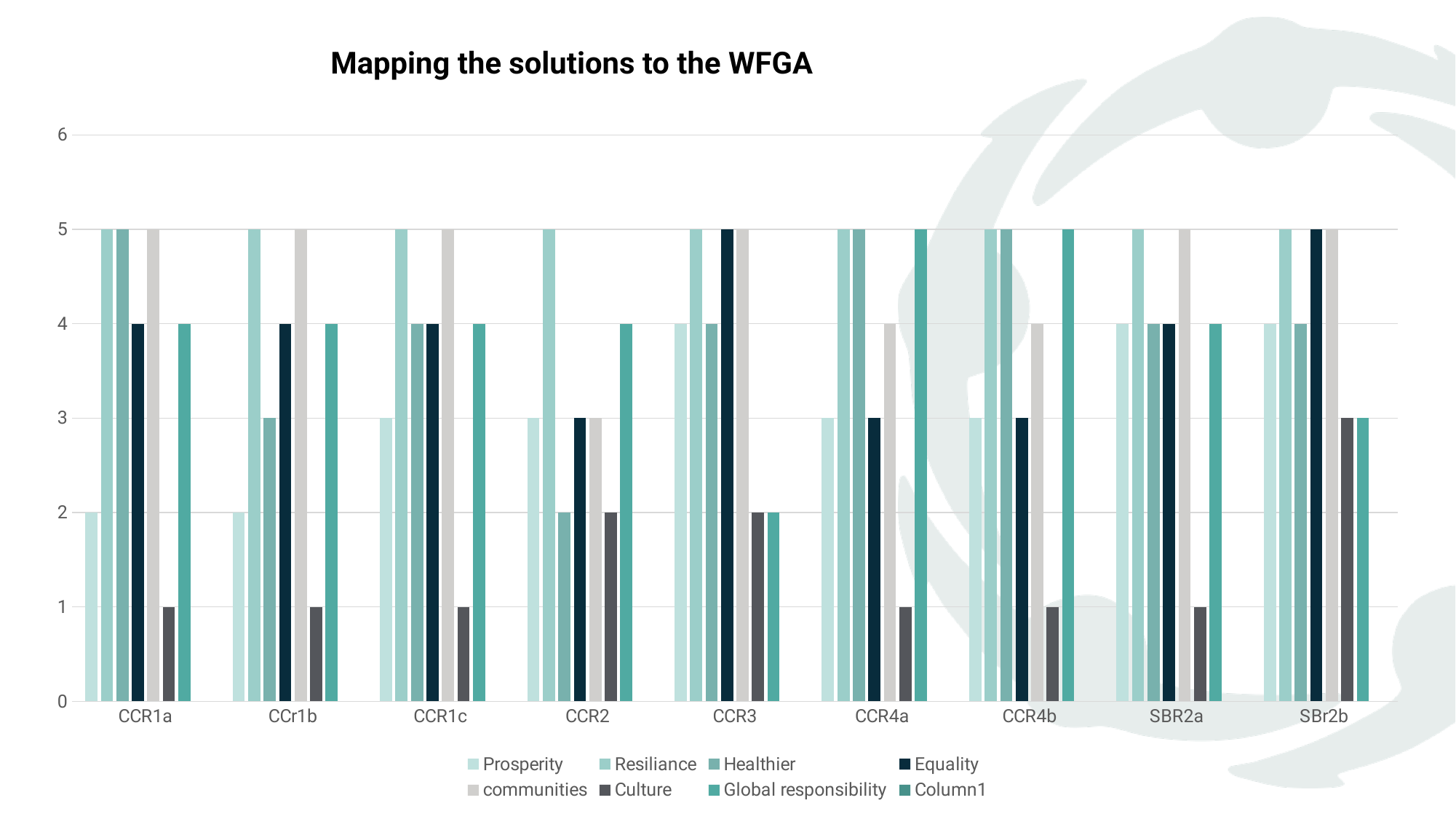

Mapping the solutions to the WFGA

### Chart

| Category | Prosperity | Resiliance | Healthier | Equality | communities | Culture | Global responsibility | Column1 |
|---|---|---|---|---|---|---|---|---|
| CCR1a | 2.0 | 5.0 | 5.0 | 4.0 | 5.0 | 1.0 | 4.0 | None |
| CCr1b | 2.0 | 5.0 | 3.0 | 4.0 | 5.0 | 1.0 | 4.0 | None |
| CCR1c | 3.0 | 5.0 | 4.0 | 4.0 | 5.0 | 1.0 | 4.0 | None |
| CCR2 | 3.0 | 5.0 | 2.0 | 3.0 | 3.0 | 2.0 | 4.0 | None |
| CCR3 | 4.0 | 5.0 | 4.0 | 5.0 | 5.0 | 2.0 | 2.0 | None |
| CCR4a | 3.0 | 5.0 | 5.0 | 3.0 | 4.0 | 1.0 | 5.0 | None |
| CCR4b | 3.0 | 5.0 | 5.0 | 3.0 | 4.0 | 1.0 | 5.0 | None |
| SBR2a | 4.0 | 5.0 | 4.0 | 4.0 | 5.0 | 1.0 | 4.0 | None |
| SBr2b | 4.0 | 5.0 | 4.0 | 5.0 | 5.0 | 3.0 | 3.0 | None |